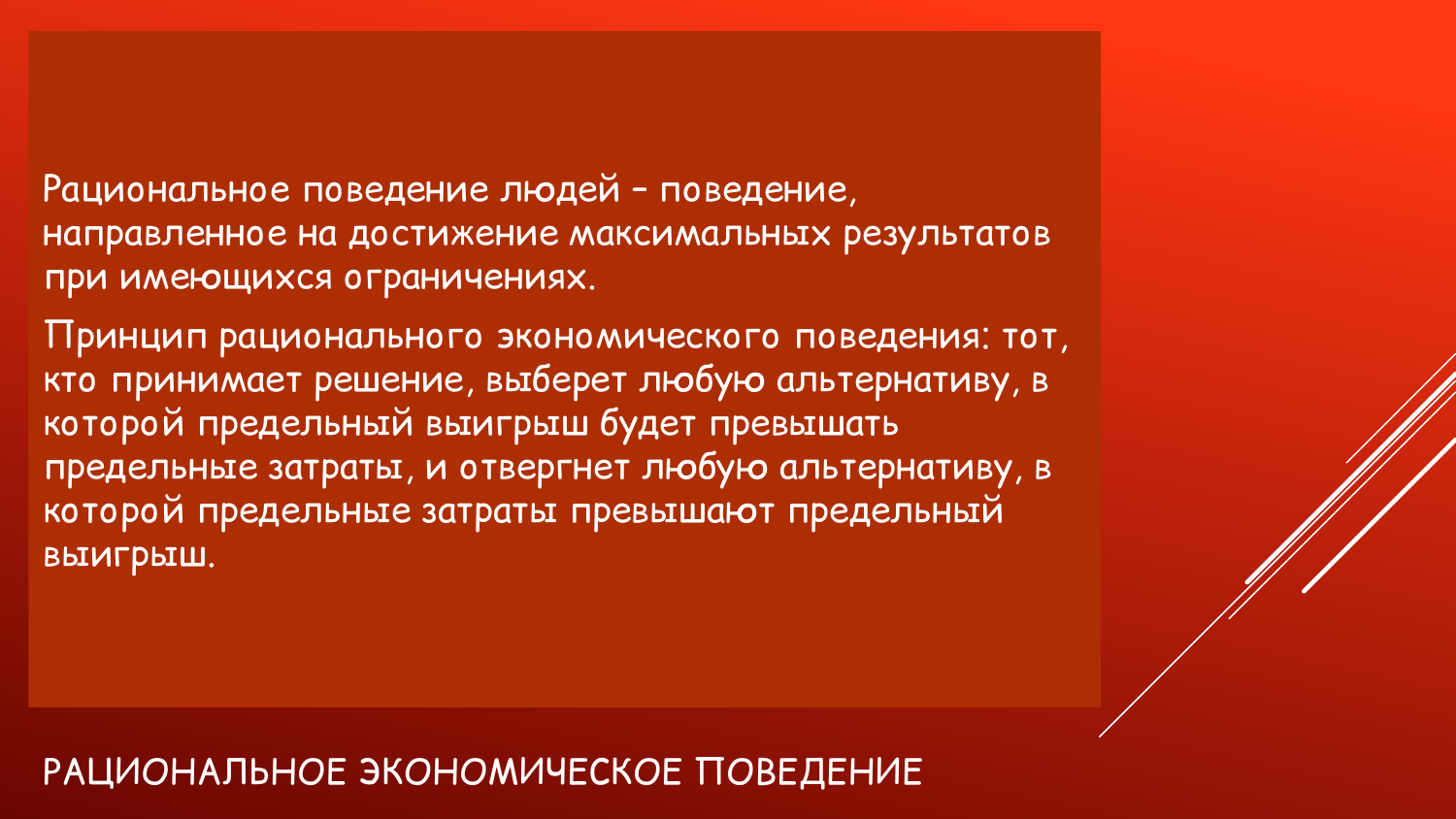

Рациональное поведение людей – поведение, направленное на достижение максимальных результатов при имеющихся ограничениях.
Принцип рационального экономического поведения: тот, кто принимает решение, выберет любую альтернативу, в которой предельный выигрыш будет превышать предельные затраты, и отвергнет любую альтернативу, в которой предельные затраты превышают предельный выигрыш.
# Рациональное экономическое поведение